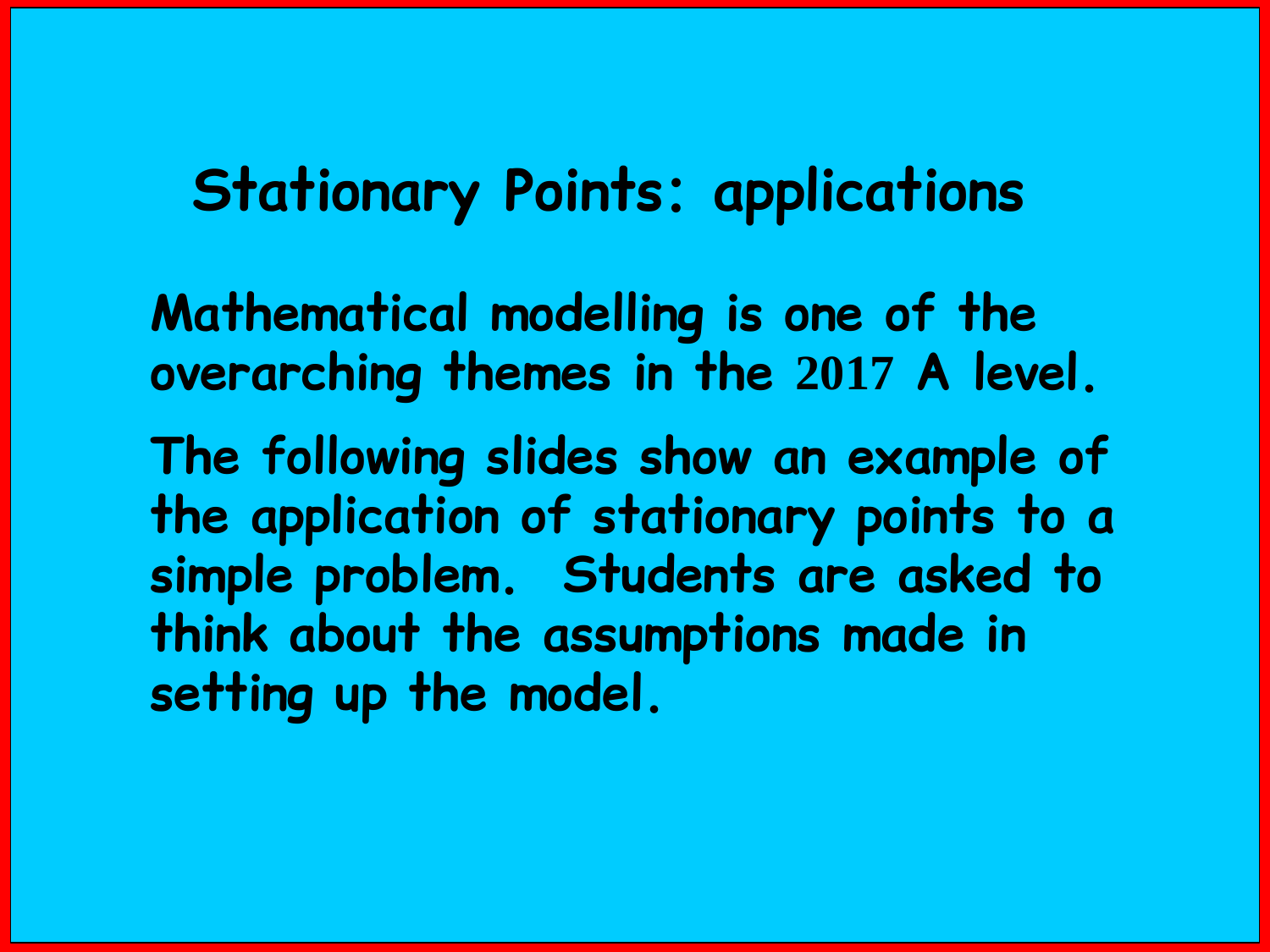

Stationary Points: applications
Mathematical modelling is one of the overarching themes in the 2017 A level.
The following slides show an example of the application of stationary points to a simple problem.  Students are asked to think about the assumptions made in setting up the model.